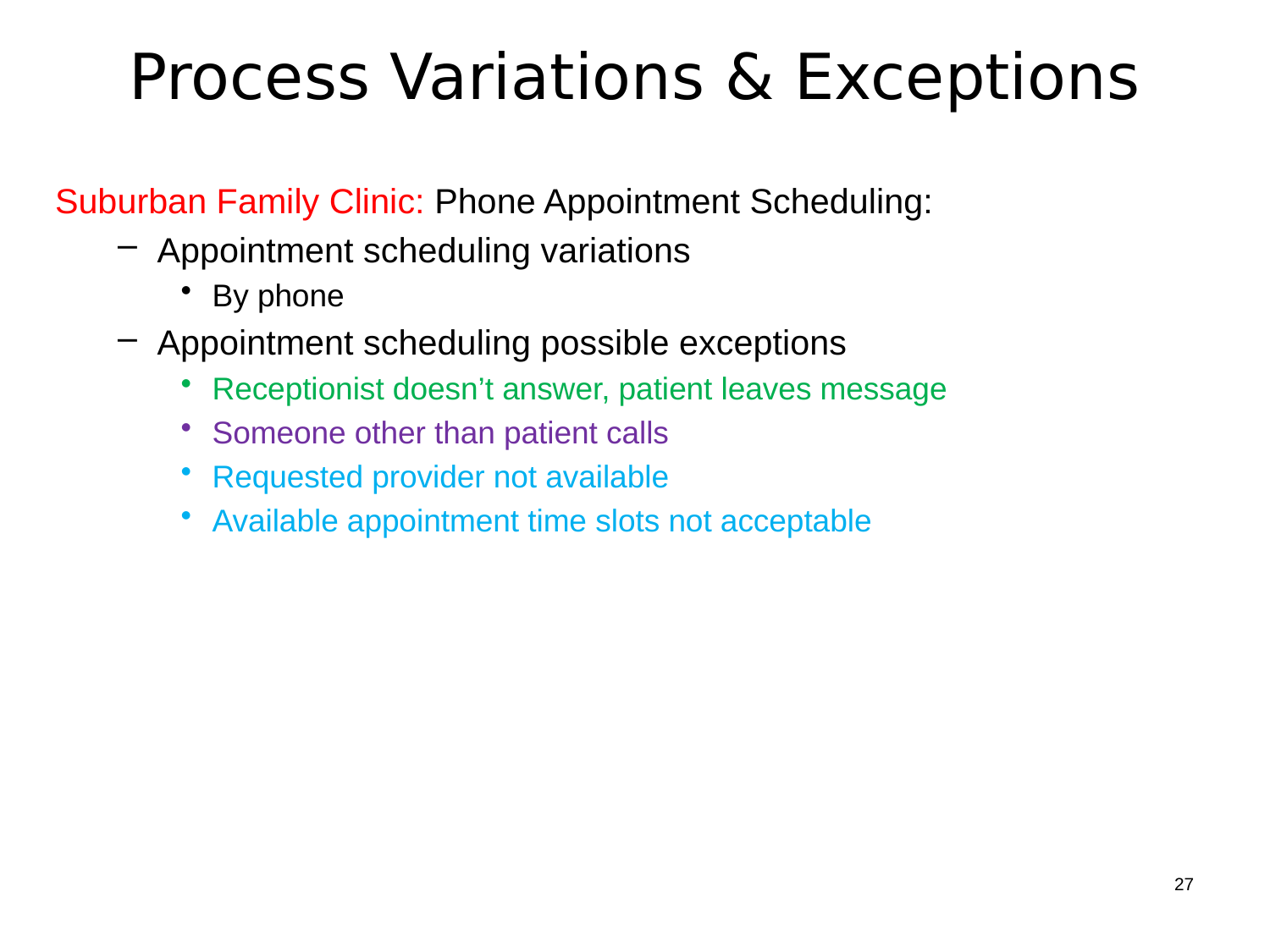

# Process Variations & Exceptions
Suburban Family Clinic: Phone Appointment Scheduling:
Appointment scheduling variations
By phone
Appointment scheduling possible exceptions
Receptionist doesn’t answer, patient leaves message
Someone other than patient calls
Requested provider not available
Available appointment time slots not acceptable
27